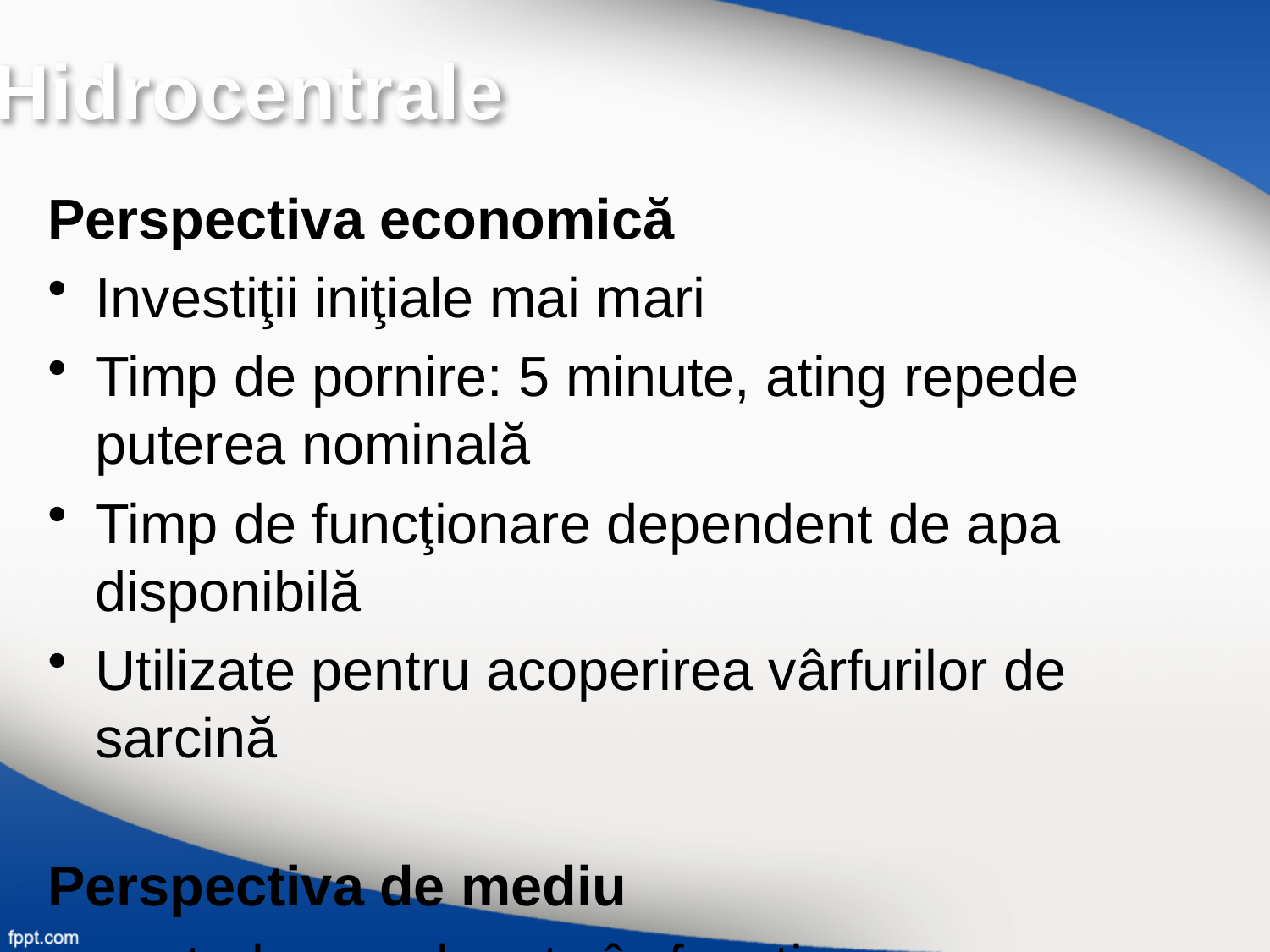

Hidrocentrale
Perspectiva economică
Investiţii iniţiale mai mari
Timp de pornire: 5 minute, ating repede puterea nominală
Timp de funcţionare dependent de apa disponibilă
Utilizate pentru acoperirea vârfurilor de sarcină

Perspectiva de mediu
centrale nepoluante în funcţionare normală
Problema afectării ecosistemului din zona de amplasare